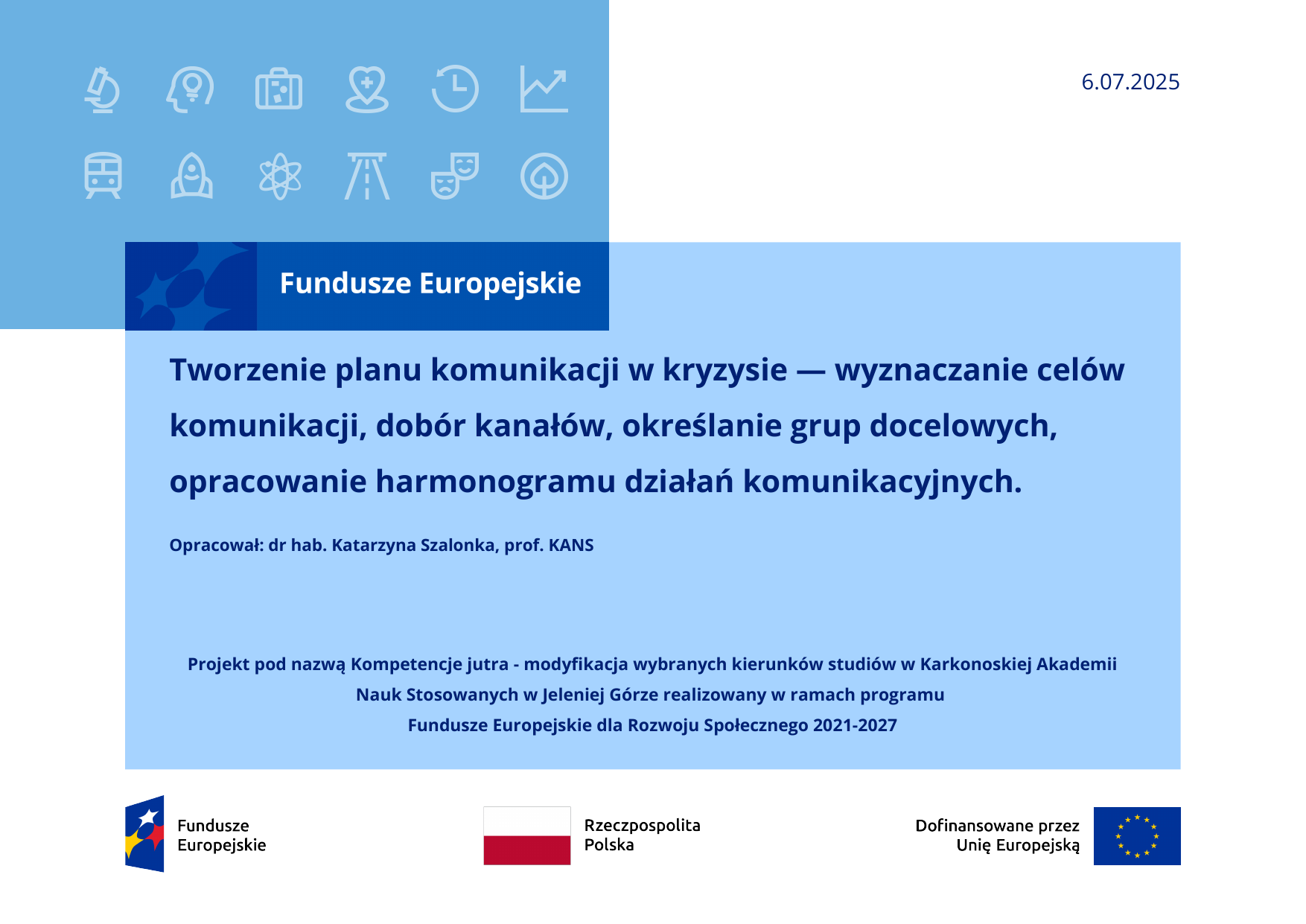

6.07.2025
# Tworzenie planu komunikacji w kryzysie — wyznaczanie celów komunikacji, dobór kanałów, określanie grup docelowych, opracowanie harmonogramu działań komunikacyjnych. Opracował: dr hab. Katarzyna Szalonka, prof. KANS

Projekt pod nazwą Kompetencje jutra - modyfikacja wybranych kierunków studiów w Karkonoskiej Akademii Nauk Stosowanych w Jeleniej Górze realizowany w ramach programu
Fundusze Europejskie dla Rozwoju Społecznego 2021-2027